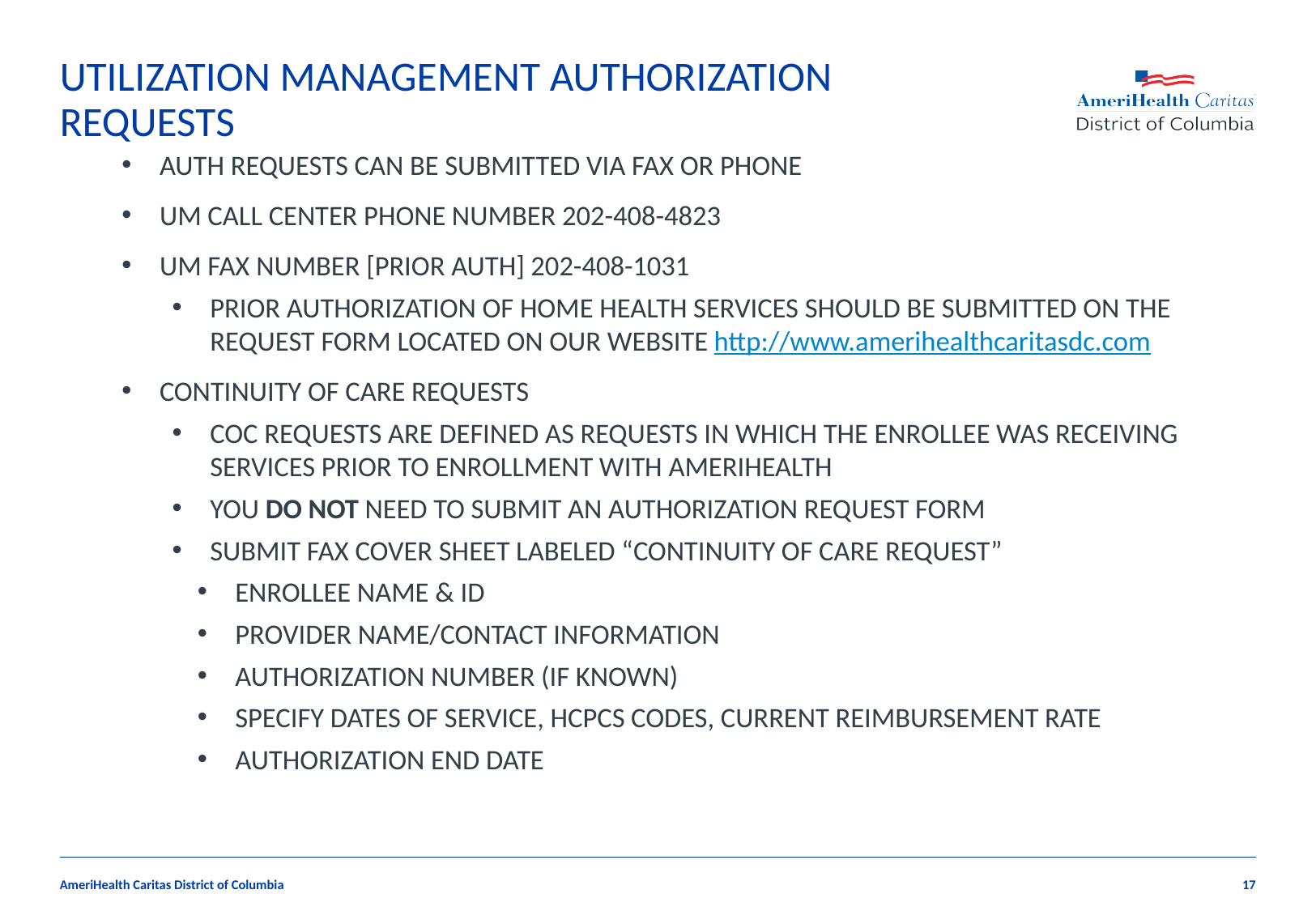

# UTILIZATION MANAGEMENT AUTHORIZATION REQUESTS
AUTH REQUESTS CAN BE SUBMITTED VIA FAX OR PHONE
UM CALL CENTER PHONE NUMBER 202-408-4823
UM FAX NUMBER [PRIOR AUTH] 202-408-1031
PRIOR AUTHORIZATION OF HOME HEALTH SERVICES SHOULD BE SUBMITTED ON THE REQUEST FORM LOCATED ON OUR WEBSITE http://www.amerihealthcaritasdc.com
CONTINUITY OF CARE REQUESTS
COC REQUESTS ARE DEFINED AS REQUESTS IN WHICH THE ENROLLEE WAS RECEIVING SERVICES PRIOR TO ENROLLMENT WITH AMERIHEALTH
YOU DO NOT NEED TO SUBMIT AN AUTHORIZATION REQUEST FORM
SUBMIT FAX COVER SHEET LABELED “CONTINUITY OF CARE REQUEST”
ENROLLEE NAME & ID
PROVIDER NAME/CONTACT INFORMATION
AUTHORIZATION NUMBER (IF KNOWN)
SPECIFY DATES OF SERVICE, HCPCS CODES, CURRENT REIMBURSEMENT RATE
AUTHORIZATION END DATE

AmeriHealth Caritas District of Columbia
17